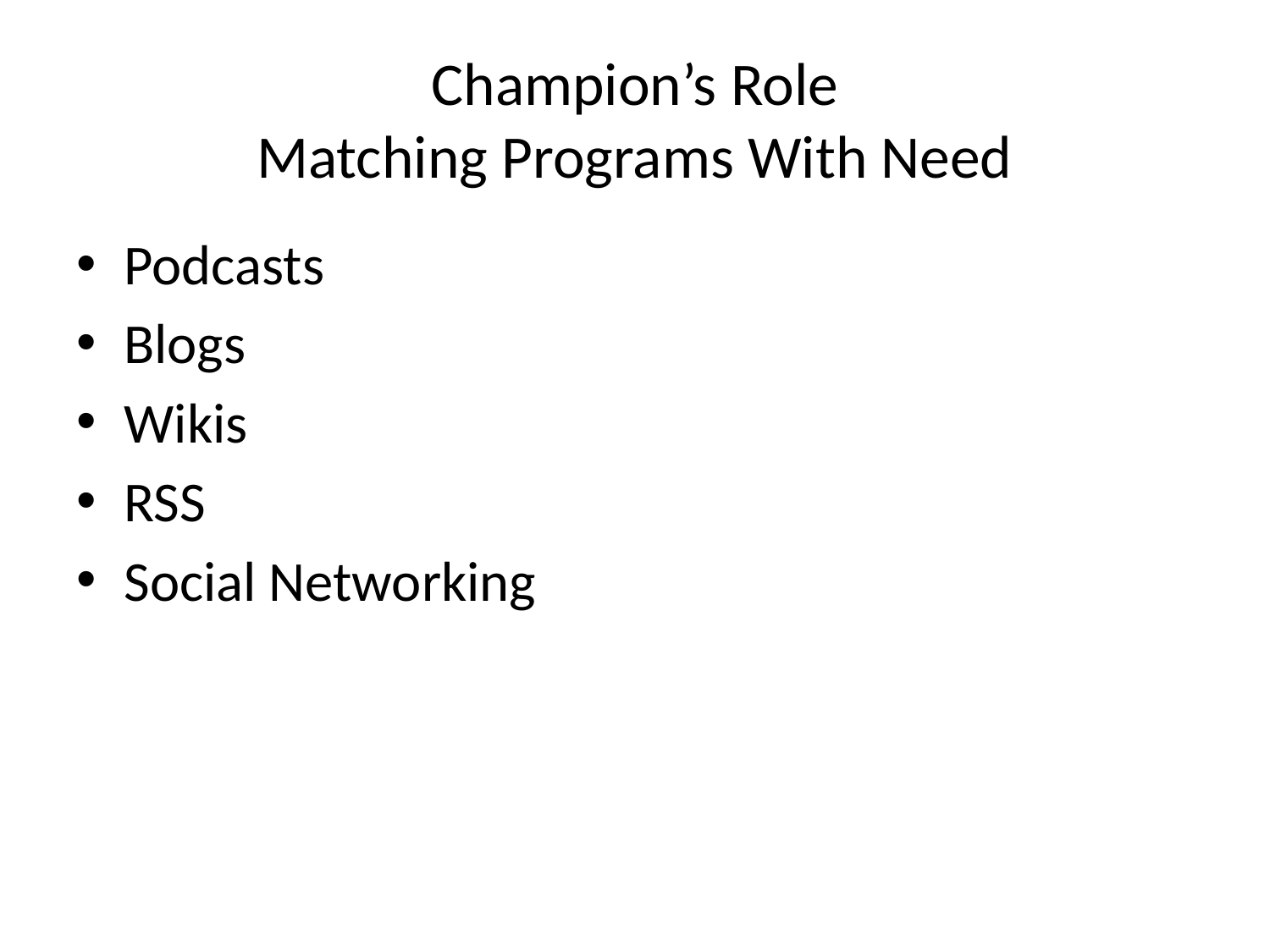

# Champion’s Role Matching Programs With Need
Podcasts
Blogs
Wikis
RSS
Social Networking